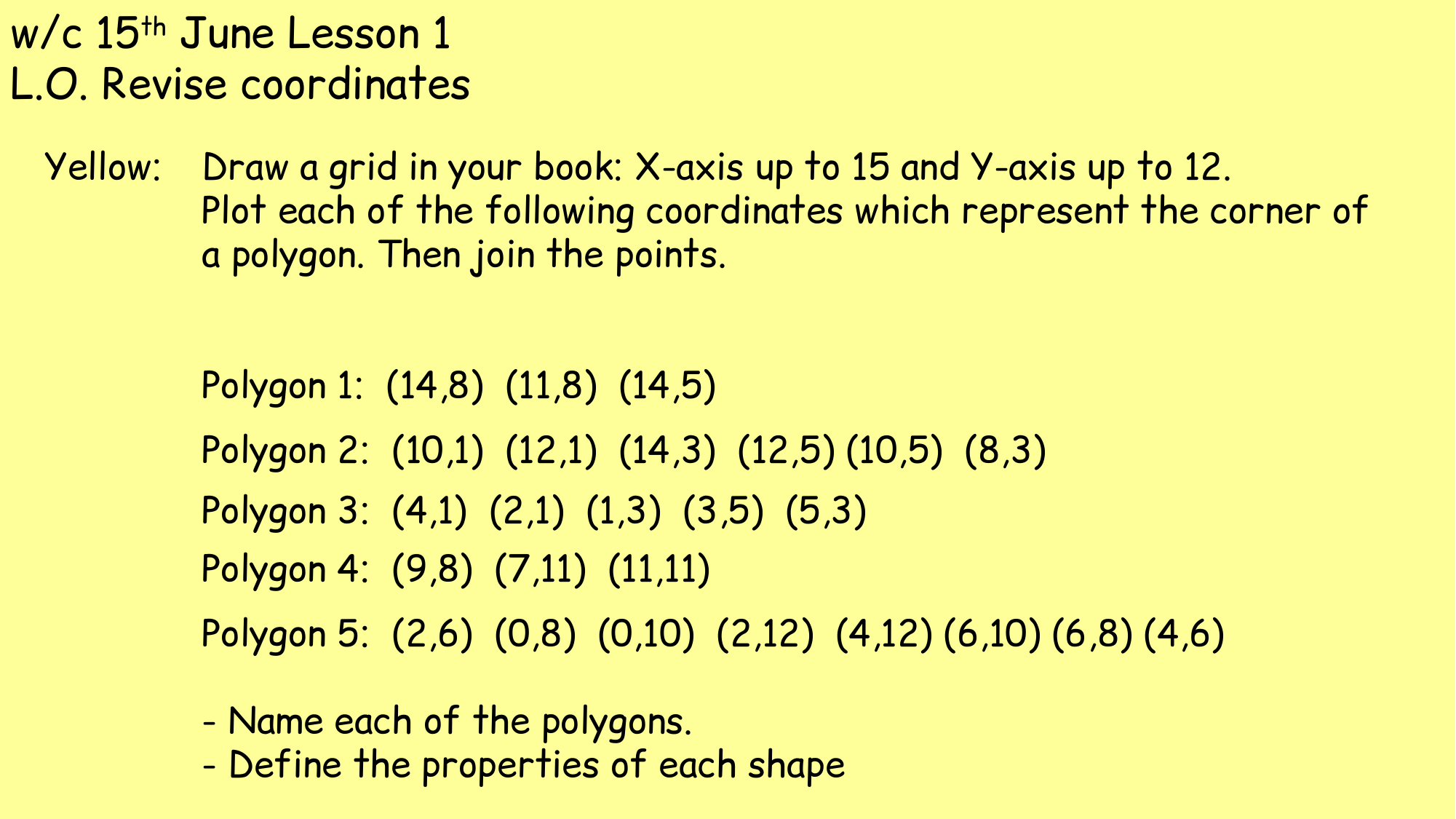

w/c 15th June Lesson 1
L.O. Revise coordinates
Yellow:
Draw a grid in your book: X-axis up to 15 and Y-axis up to 12.
Plot each of the following coordinates which represent the corner of a polygon. Then join the points.

Polygon 1:  (14,8)  (11,8)  (14,5)

Polygon 2:  (10,1)  (12,1)  (14,3)  (12,5) (10,5)  (8,3)

Polygon 3:  (4,1)  (2,1)  (1,3)  (3,5)  (5,3)

Polygon 4:  (9,8)  (7,11)  (11,11)

Polygon 5:  (2,6)  (0,8)  (0,10)  (2,12)  (4,12) (6,10) (6,8) (4,6)

- Name each of the polygons.
- Define the properties of each shape